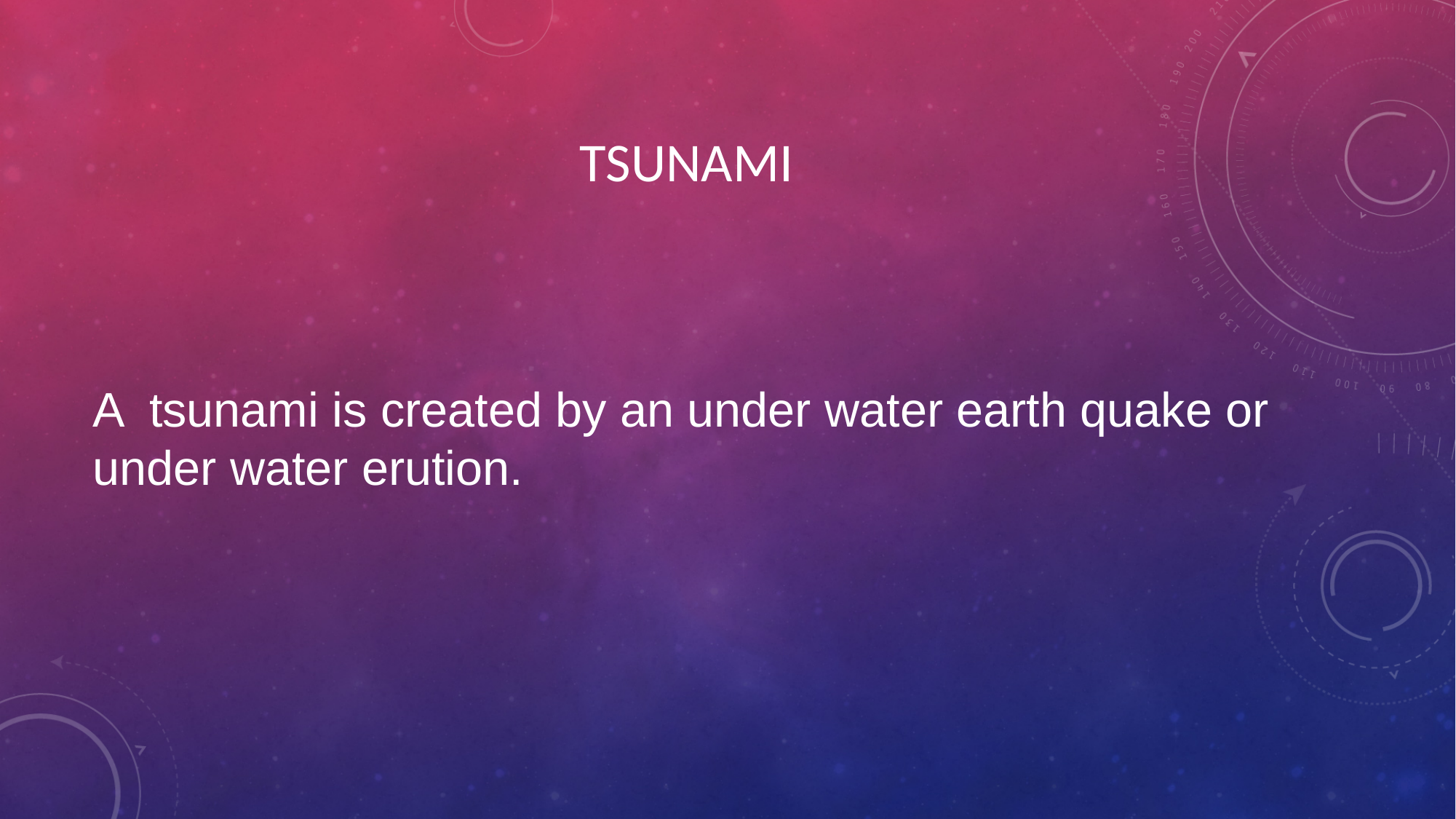

# tsunami
A  tsunami is created by an under water earth quake or under water erution.